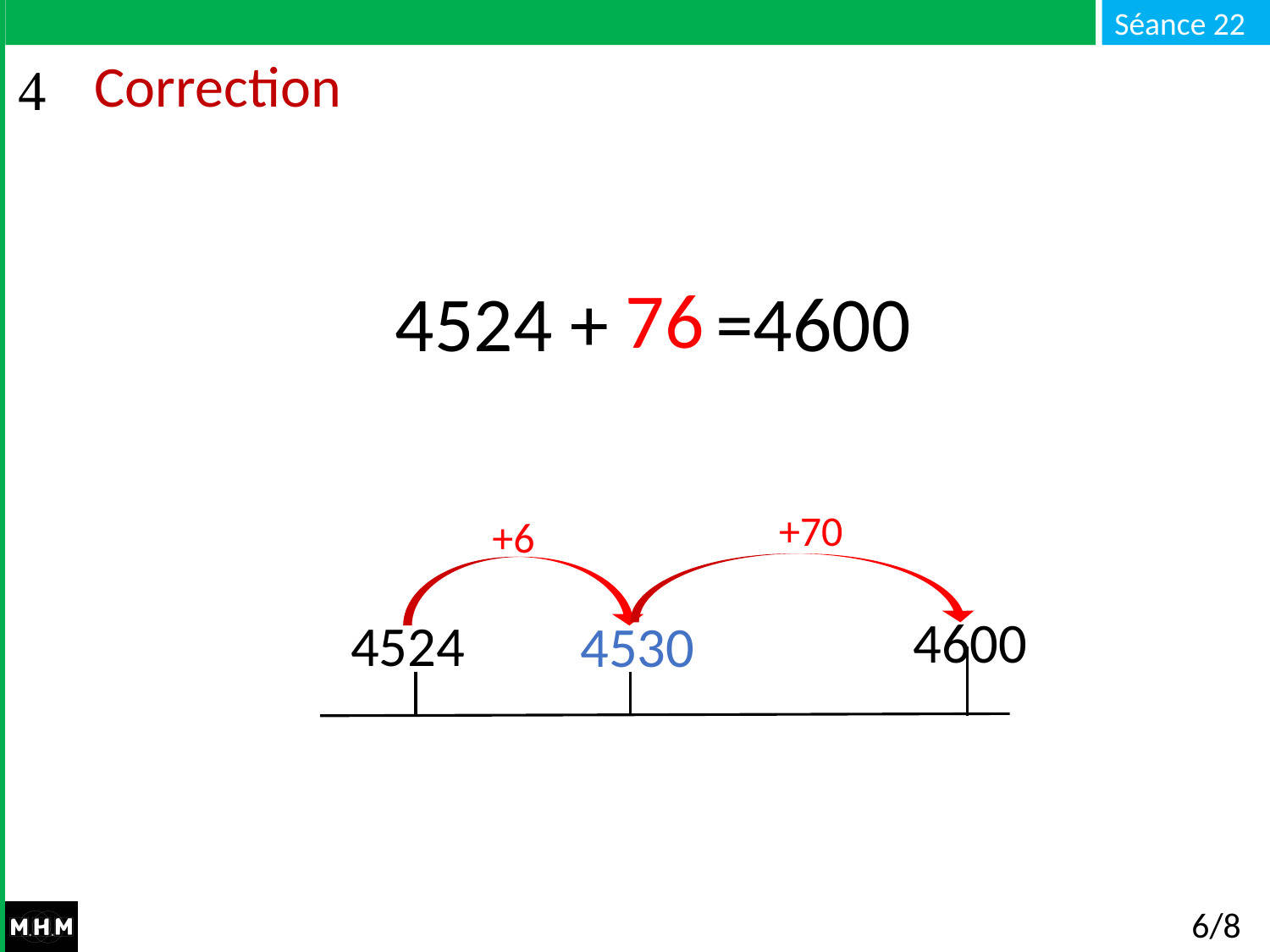

# Correction
76
 4524 + …  =4600
+70
+6

4600
4524
4530
6/8